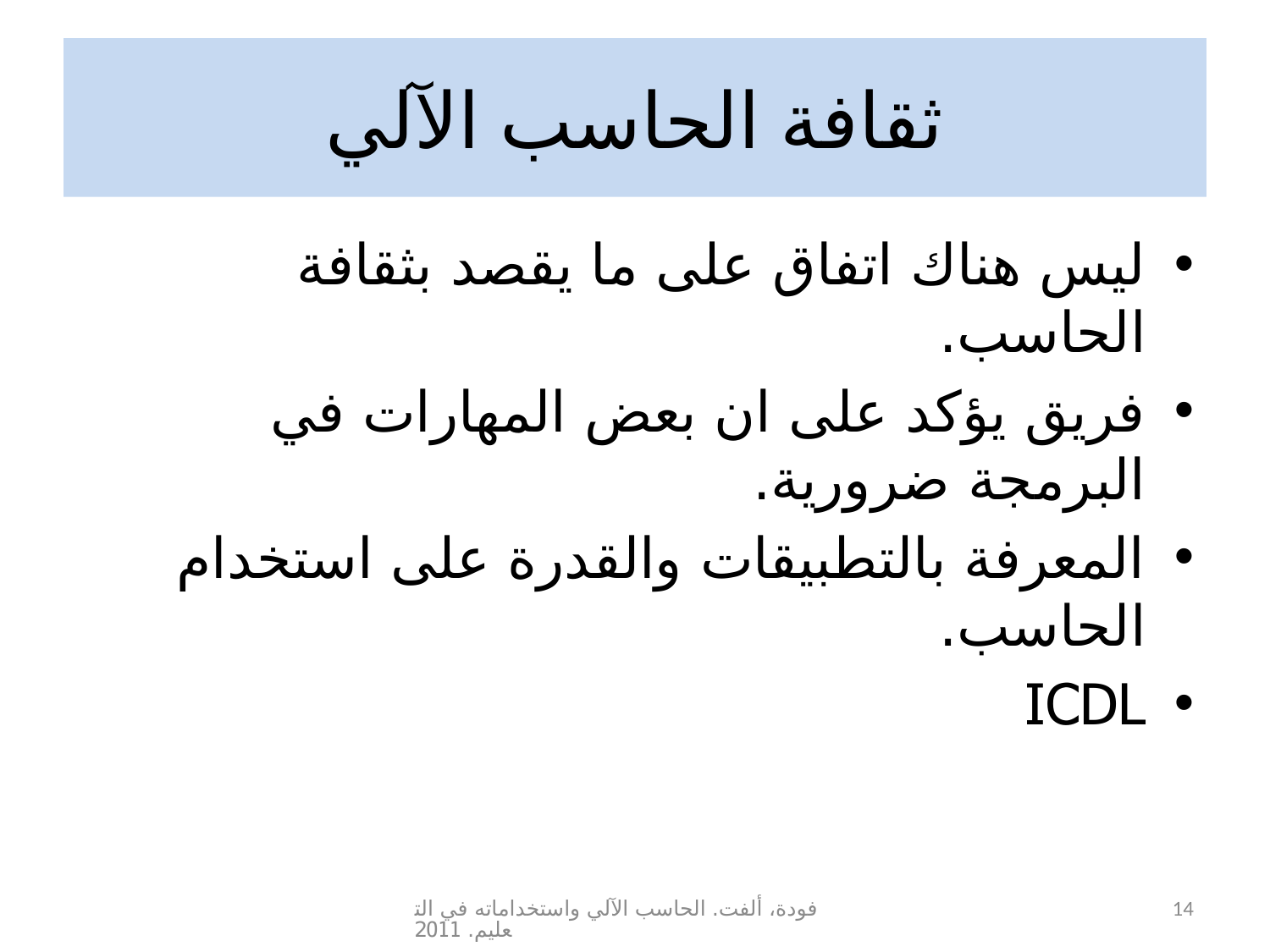

# ثقافة الحاسب الآلي
ليس هناك اتفاق على ما يقصد بثقافة الحاسب.
فريق يؤكد على ان بعض المهارات في البرمجة ضرورية.
المعرفة بالتطبيقات والقدرة على استخدام الحاسب.
ICDL
فودة، ألفت. الحاسب الآلي واستخداماته في التعليم. 2011
14